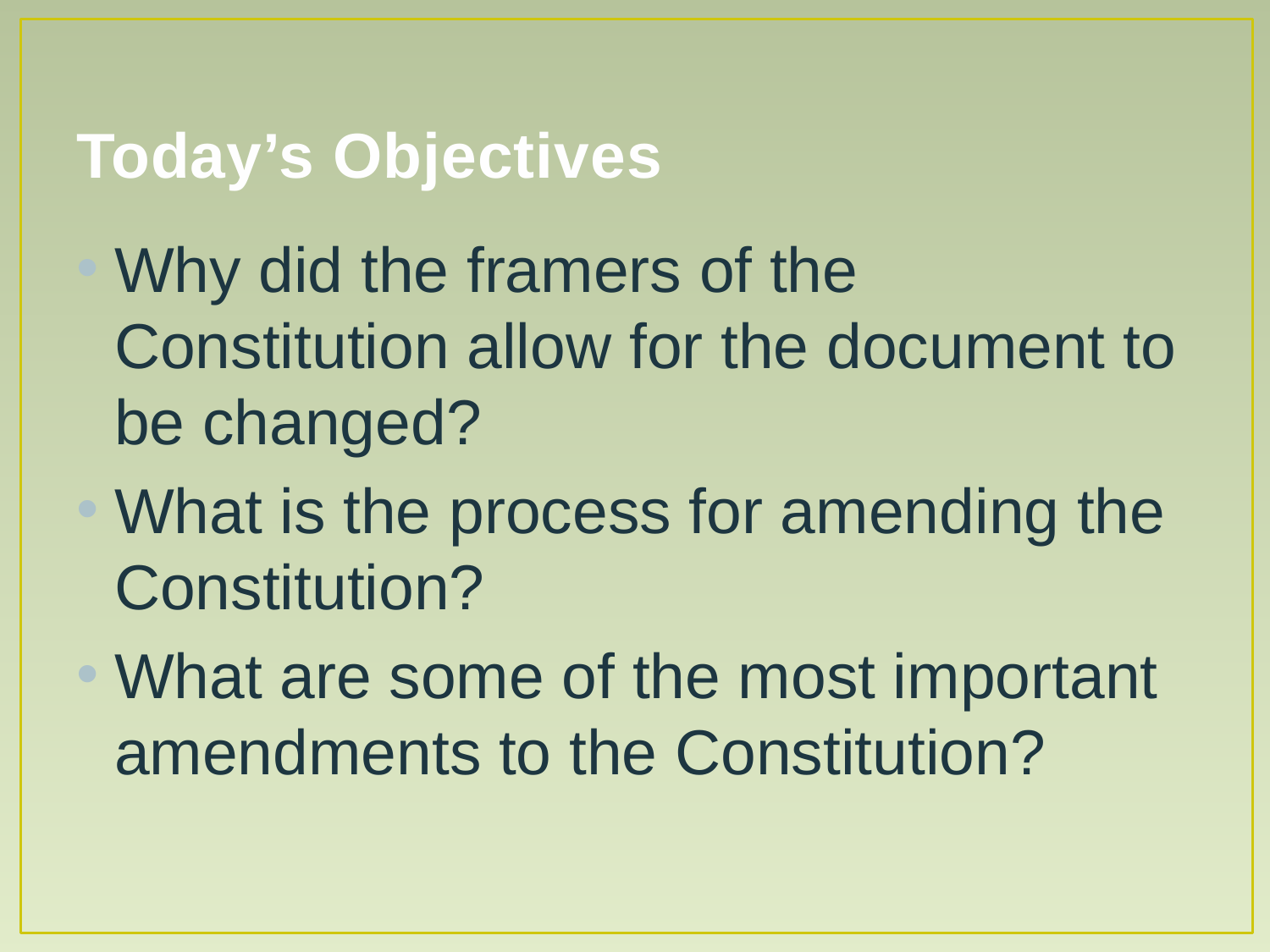

# Today’s Objectives
Why did the framers of the Constitution allow for the document to be changed?
What is the process for amending the Constitution?
What are some of the most important amendments to the Constitution?